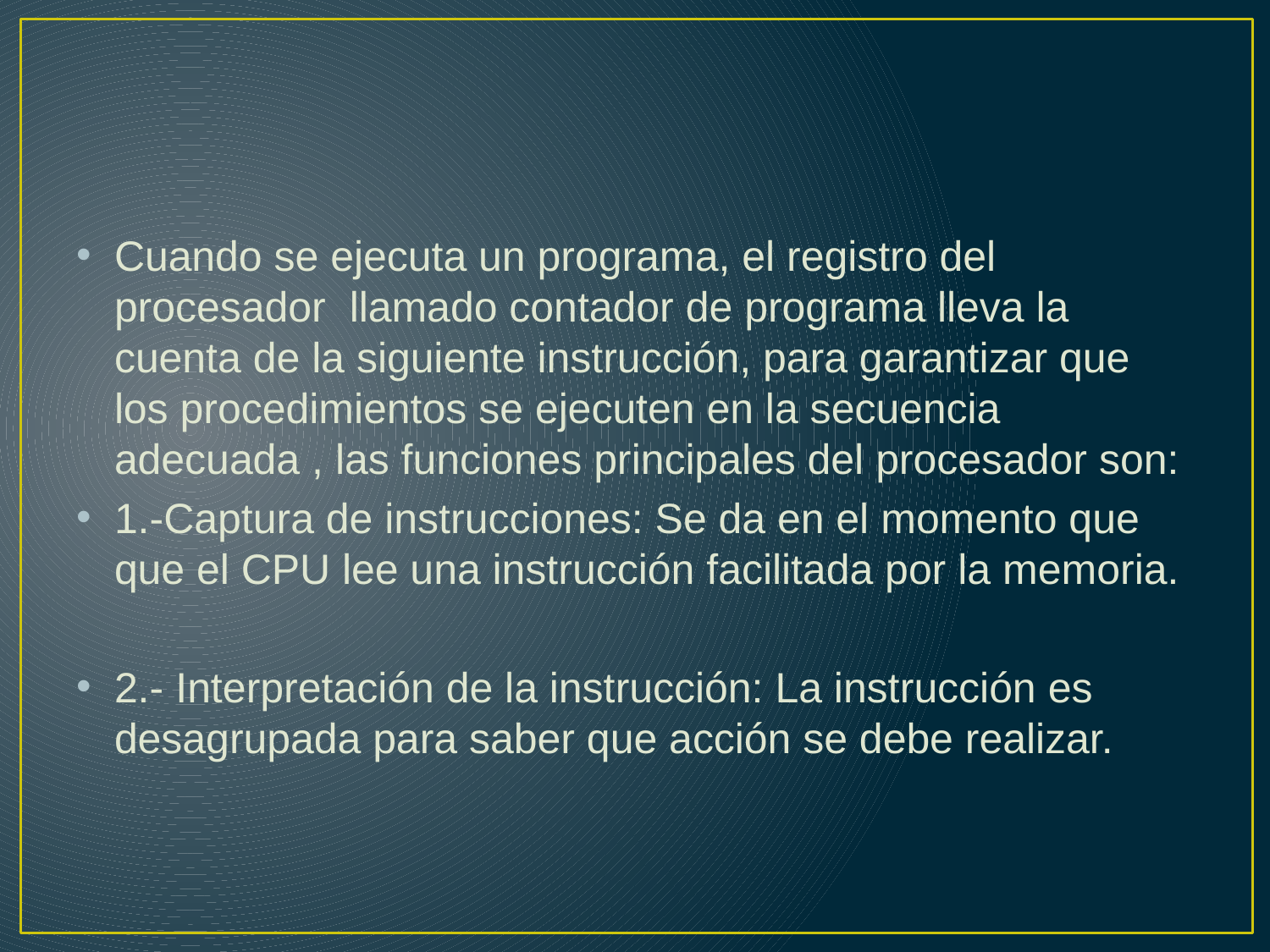

#
Cuando se ejecuta un programa, el registro del procesador  llamado contador de programa lleva la cuenta de la siguiente instrucción, para garantizar que los procedimientos se ejecuten en la secuencia adecuada , las funciones principales del procesador son:
1.-Captura de instrucciones: Se da en el momento que que el CPU lee una instrucción facilitada por la memoria.

2.- Interpretación de la instrucción: La instrucción es desagrupada para saber que acción se debe realizar.